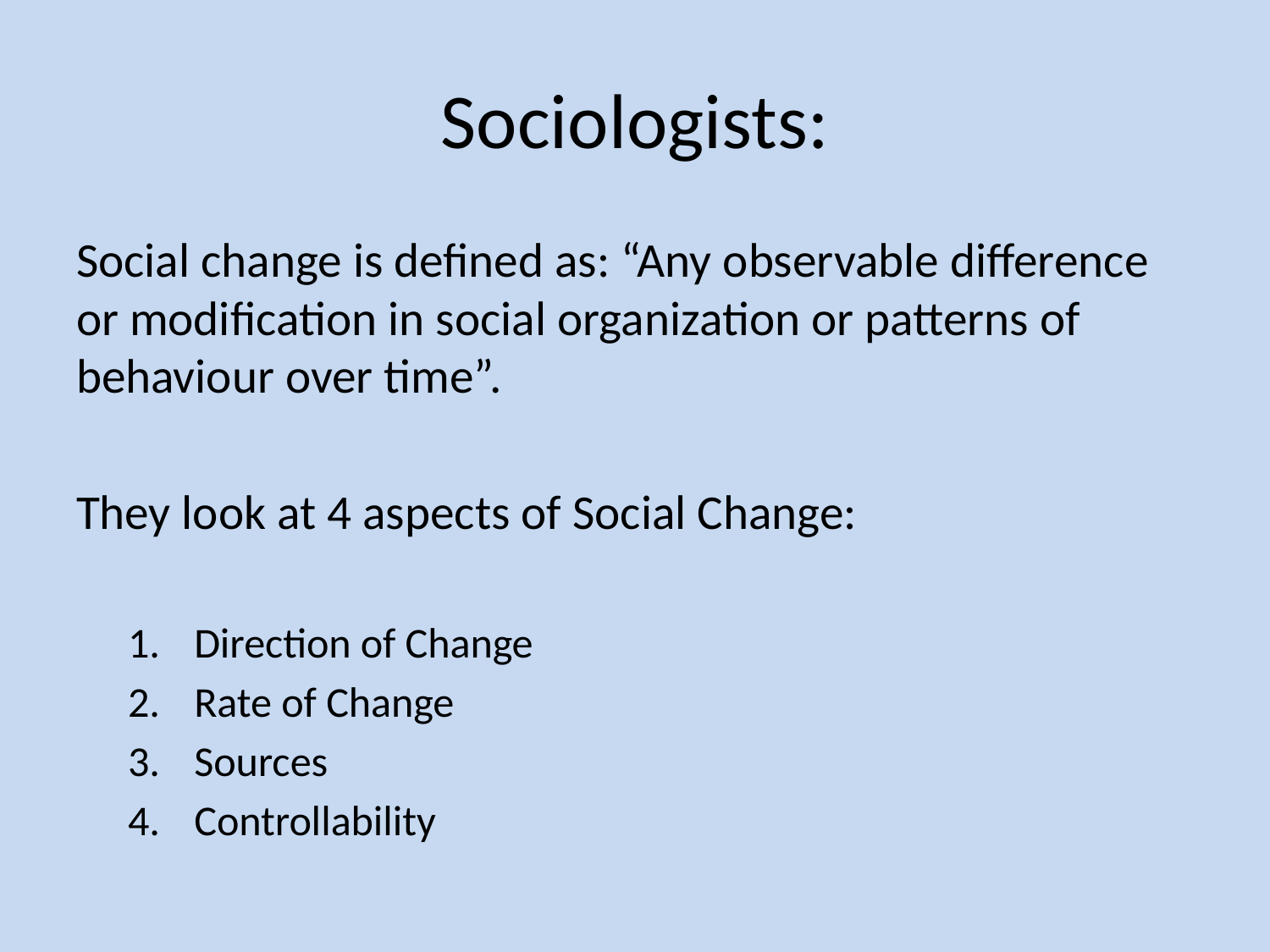

# Sociologists:
Social change is defined as: “Any observable difference or modification in social organization or patterns of behaviour over time”.

They look at 4 aspects of Social Change:

Direction of Change
Rate of Change
Sources
Controllability